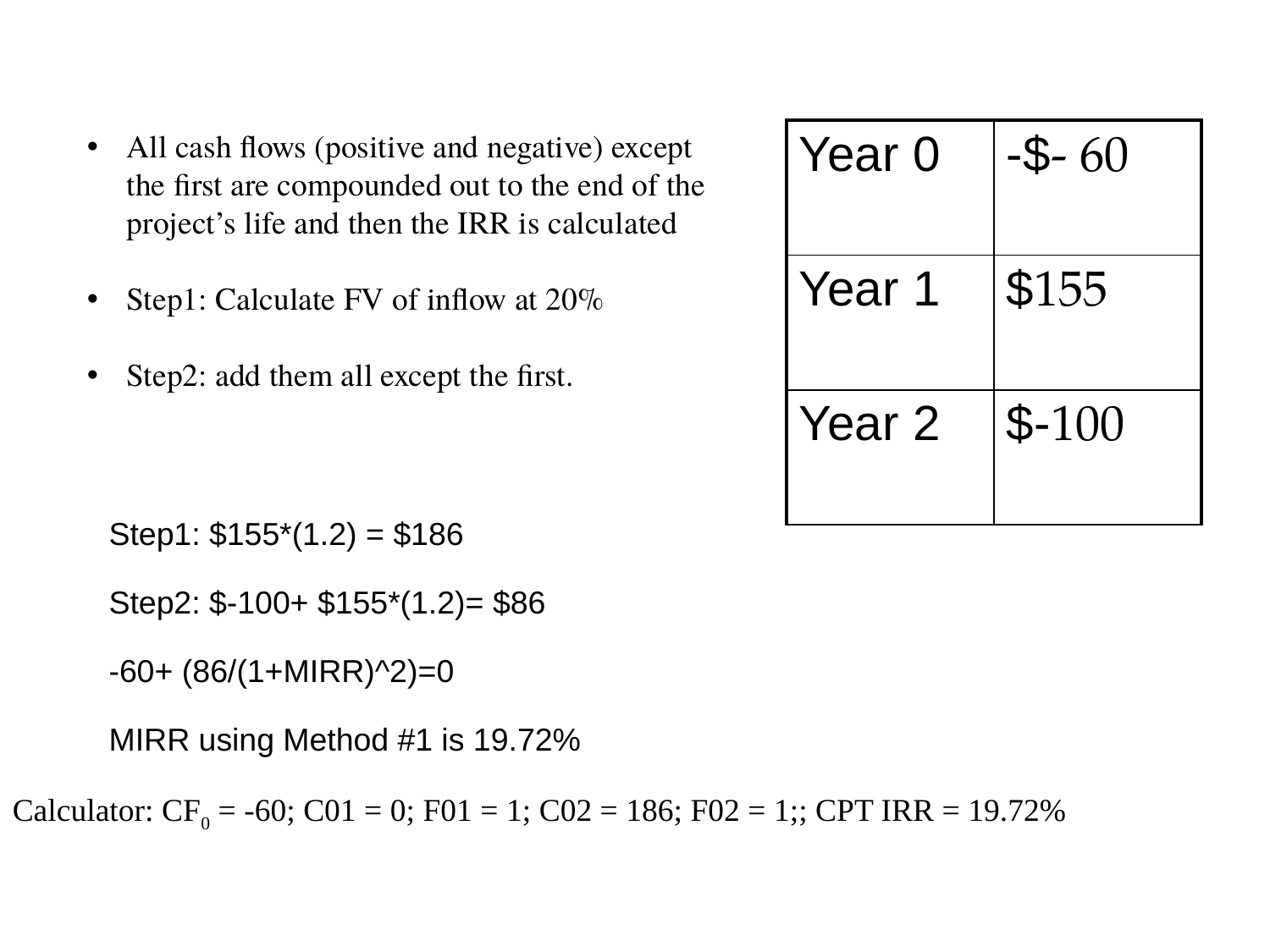

All cash flows (positive and negative) except the first are compounded out to the end of the project’s life and then the IRR is calculated

Step1: Calculate FV of inflow at 20%

Step2: add them all except the first.

| Year 0 | -$- 60 |
| --- | --- |
| Year 1 | $155 |
| Year 2 | $-100 |
Step1: $155*(1.2) = $186

Step2: $-100+ $155*(1.2)= $86

-60+ (86/(1+MIRR)^2)=0

MIRR using Method #1 is 19.72%

Calculator: CF0 = -60; C01 = 0; F01 = 1; C02 = 186; F02 = 1;; CPT IRR = 19.72%